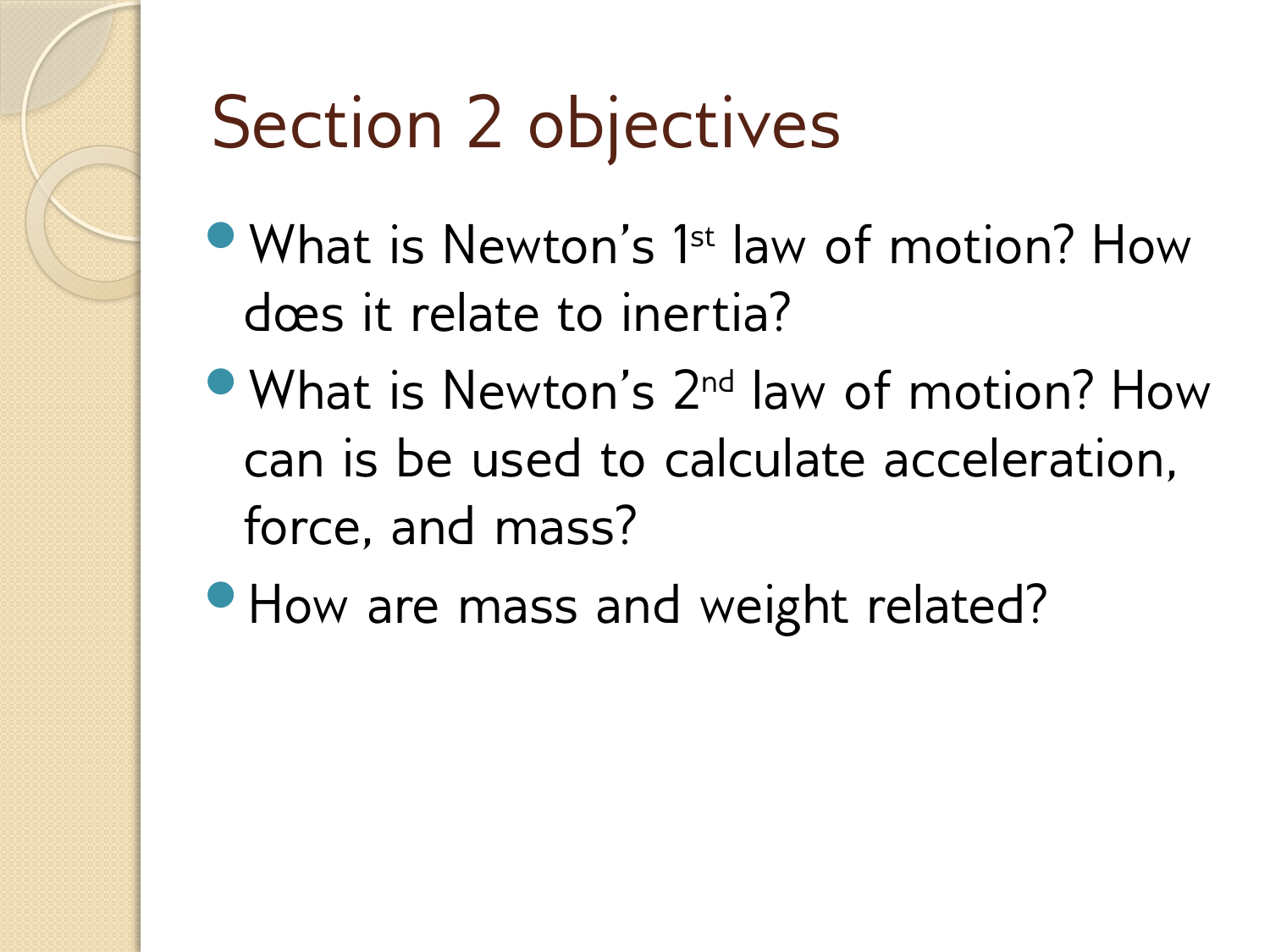

# Section 2 objectives
What is Newton’s 1st law of motion? How does it relate to inertia?
What is Newton’s 2nd law of motion? How can is be used to calculate acceleration, force, and mass?
How are mass and weight related?